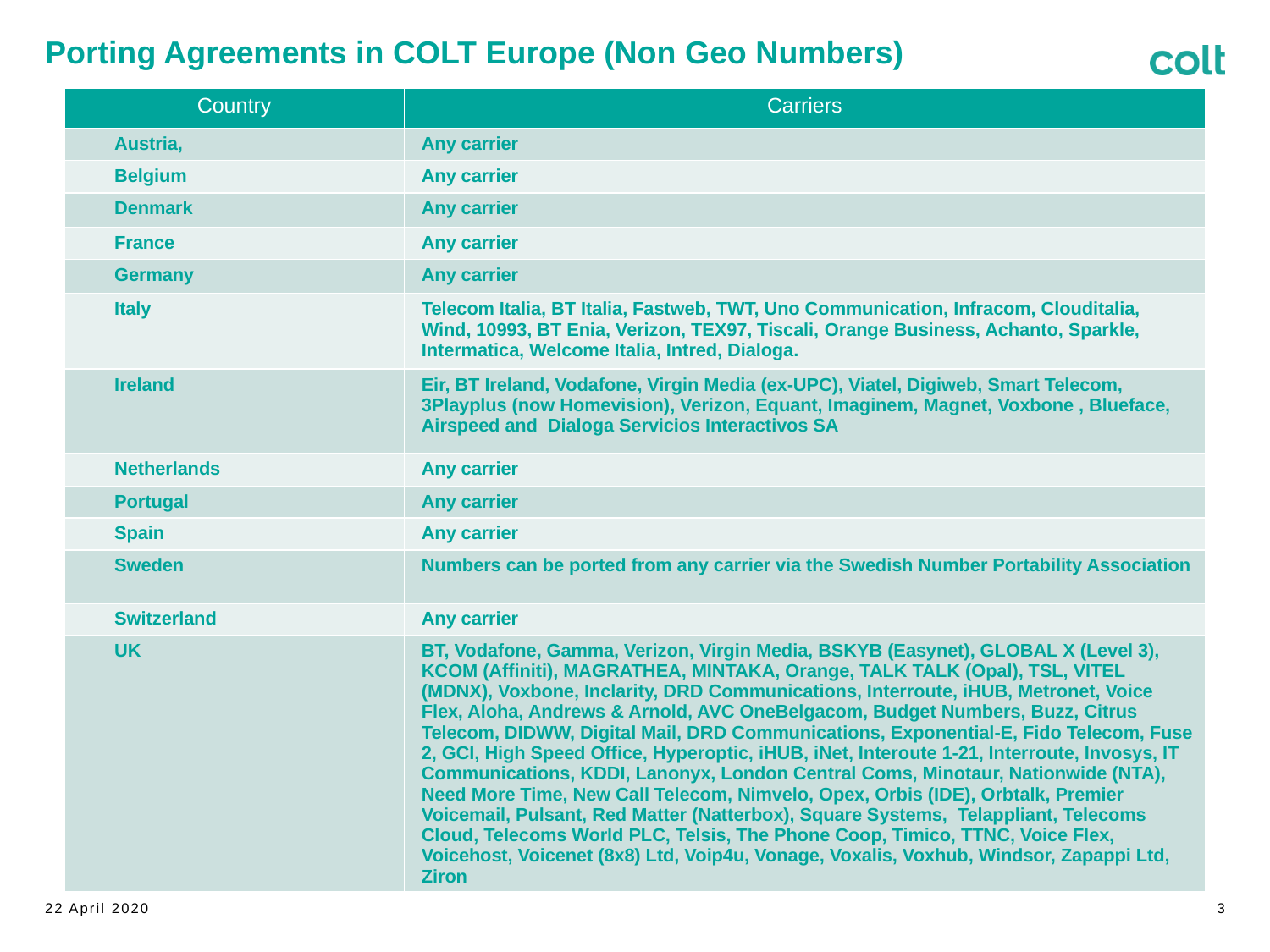

# Porting Agreements in COLT Europe (Non Geo Numbers)
| Country | Carriers |
| --- | --- |
| Austria, | Any carrier |
| Belgium | Any carrier |
| Denmark | Any carrier |
| France | Any carrier |
| Germany | Any carrier |
| Italy | Telecom Italia, BT Italia, Fastweb, TWT, Uno Communication, Infracom, Clouditalia, Wind, 10993, BT Enia, Verizon, TEX97, Tiscali, Orange Business, Achanto, Sparkle, Intermatica, Welcome Italia, Intred, Dialoga. |
| Ireland | Eir, BT Ireland, Vodafone, Virgin Media (ex-UPC), Viatel, Digiweb, Smart Telecom, 3Playplus (now Homevision), Verizon, Equant, Imaginem, Magnet, Voxbone , Blueface, Airspeed and Dialoga Servicios Interactivos SA |
| Netherlands | Any carrier |
| Portugal | Any carrier |
| Spain | Any carrier |
| Sweden | Numbers can be ported from any carrier via the Swedish Number Portability Association |
| Switzerland | Any carrier |
| UK | BT, Vodafone, Gamma, Verizon, Virgin Media, BSKYB (Easynet), GLOBAL X (Level 3), KCOM (Affiniti), MAGRATHEA, MINTAKA, Orange, TALK TALK (Opal), TSL, VITEL (MDNX), Voxbone, Inclarity, DRD Communications, Interroute, iHUB, Metronet, Voice Flex, Aloha, Andrews & Arnold, AVC OneBelgacom, Budget Numbers, Buzz, Citrus Telecom, DIDWW, Digital Mail, DRD Communications, Exponential-E, Fido Telecom, Fuse 2, GCI, High Speed Office, Hyperoptic, iHUB, iNet, Interoute 1-21, Interroute, Invosys, IT Communications, KDDI, Lanonyx, London Central Coms, Minotaur, Nationwide (NTA), Need More Time, New Call Telecom, Nimvelo, Opex, Orbis (IDE), Orbtalk, Premier Voicemail, Pulsant, Red Matter (Natterbox), Square Systems, Telappliant, Telecoms Cloud, Telecoms World PLC, Telsis, The Phone Coop, Timico, TTNC, Voice Flex, Voicehost, Voicenet (8x8) Ltd, Voip4u, Vonage, Voxalis, Voxhub, Windsor, Zapappi Ltd, Ziron |
22 April 2020
3